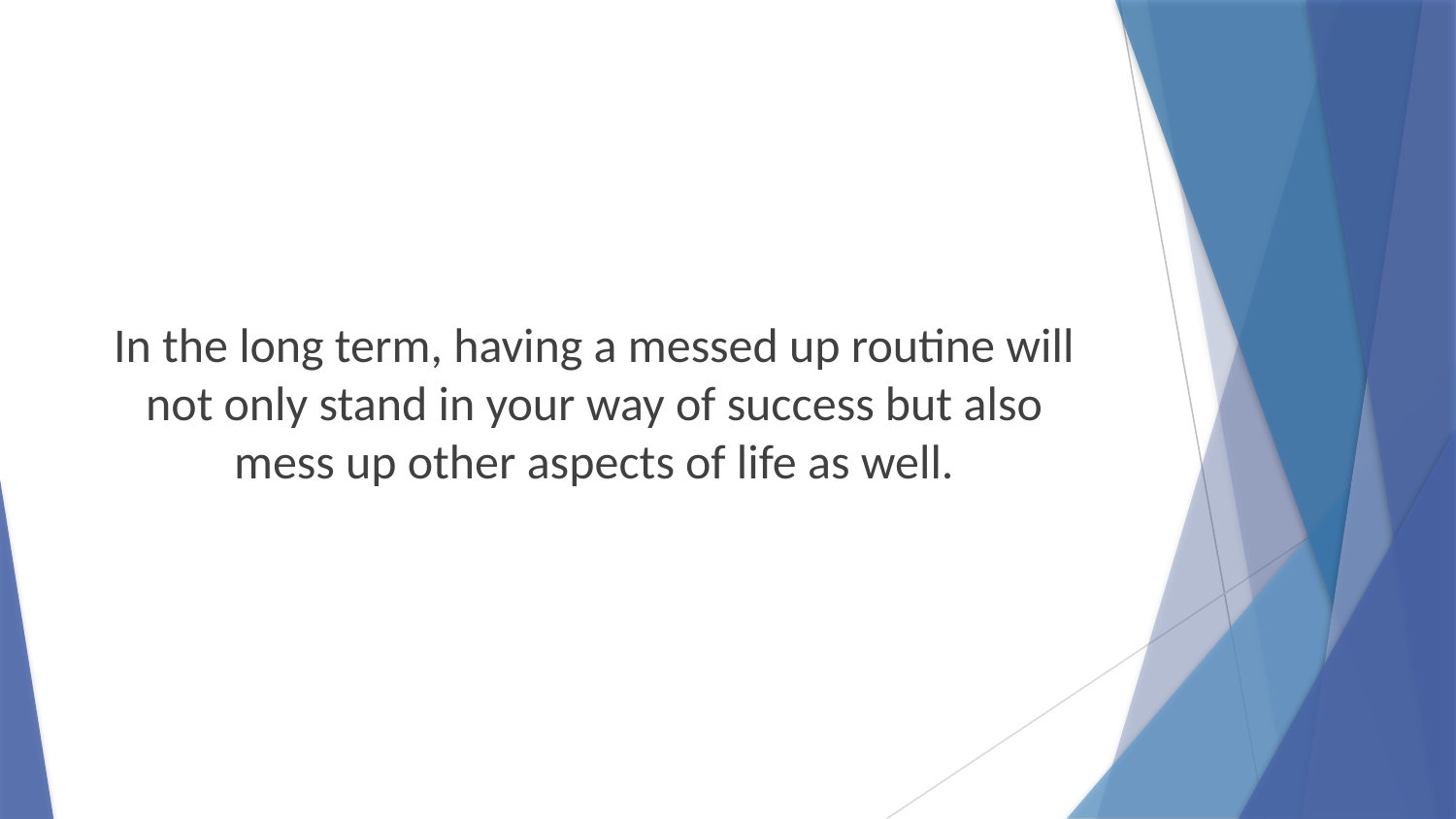

In the long term, having a messed up routine will not only stand in your way of success but also mess up other aspects of life as well.